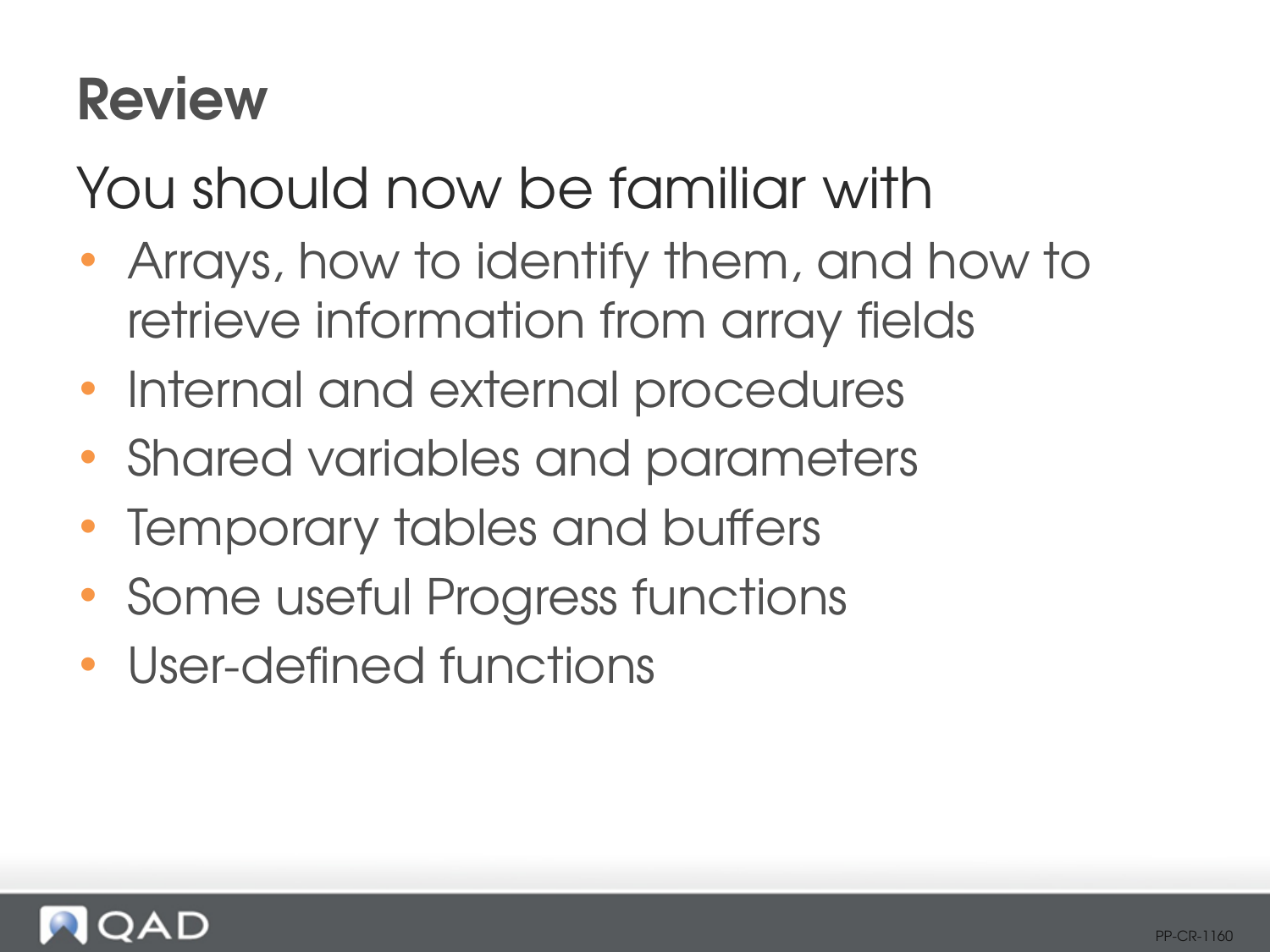

# Review
You should now be familiar with
Arrays, how to identify them, and how to retrieve information from array fields
Internal and external procedures
Shared variables and parameters
Temporary tables and buffers
Some useful Progress functions
User-defined functions
PP-CR-1160